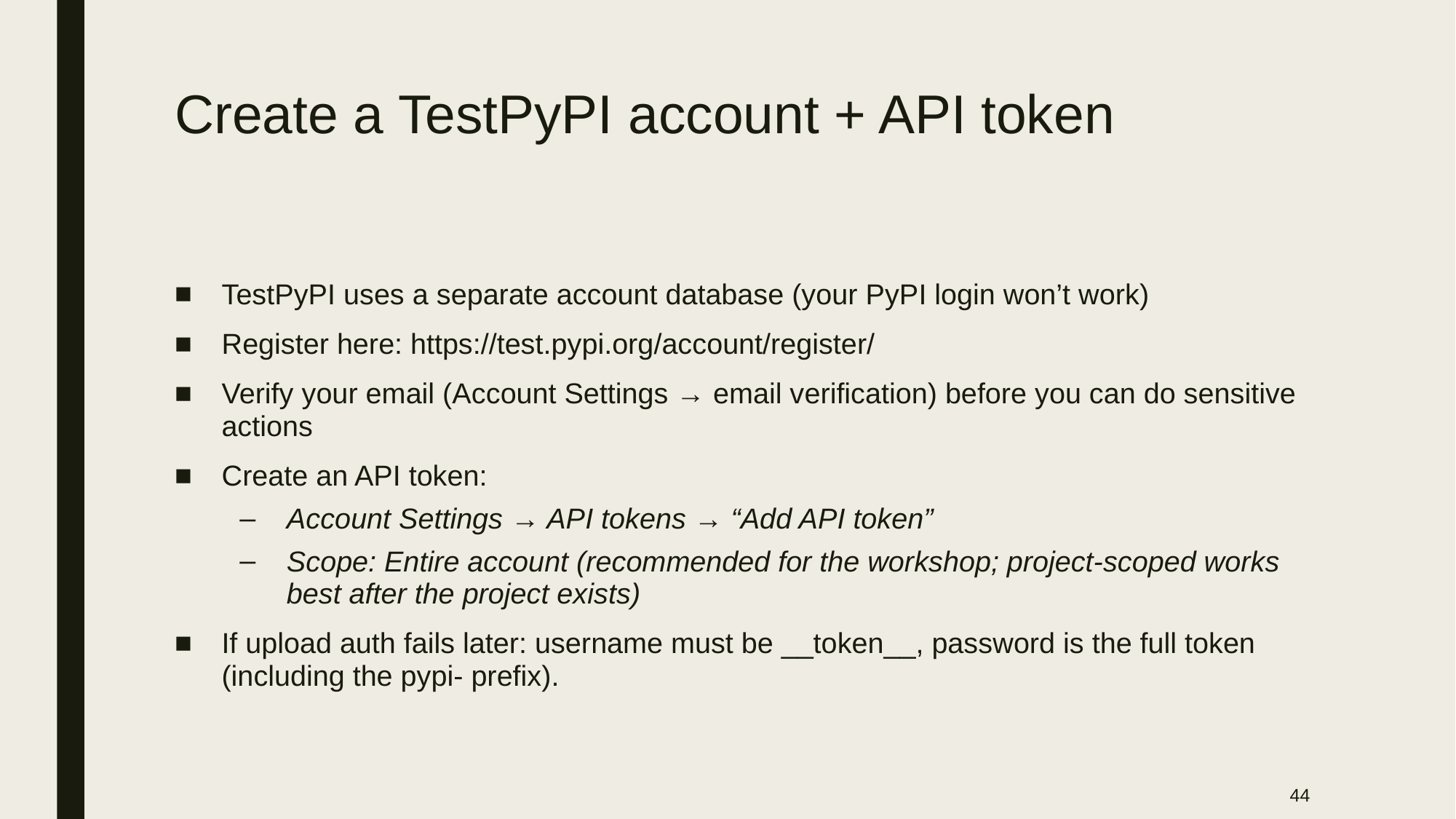

# Create a TestPyPI account + API token
TestPyPI uses a separate account database (your PyPI login won’t work)
Register here: https://test.pypi.org/account/register/
Verify your email (Account Settings → email verification) before you can do sensitive actions
Create an API token:
Account Settings → API tokens → “Add API token”
Scope: Entire account (recommended for the workshop; project-scoped works best after the project exists)
If upload auth fails later: username must be __token__, password is the full token (including the pypi- prefix).
44